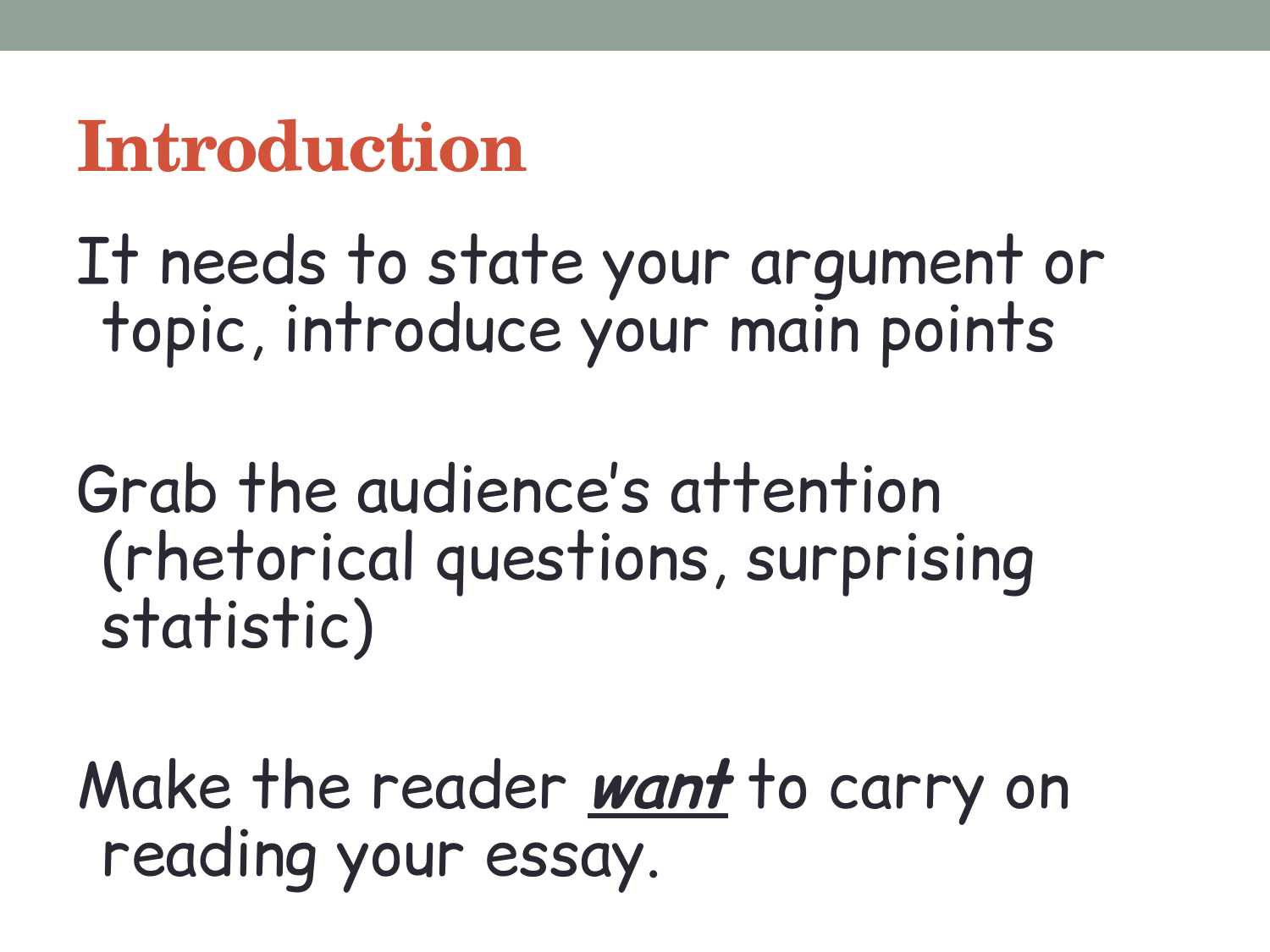

# Introduction
It needs to state your argument or topic, introduce your main points

Grab the audience’s attention (rhetorical questions, surprising statistic)

Make the reader want to carry on reading your essay.